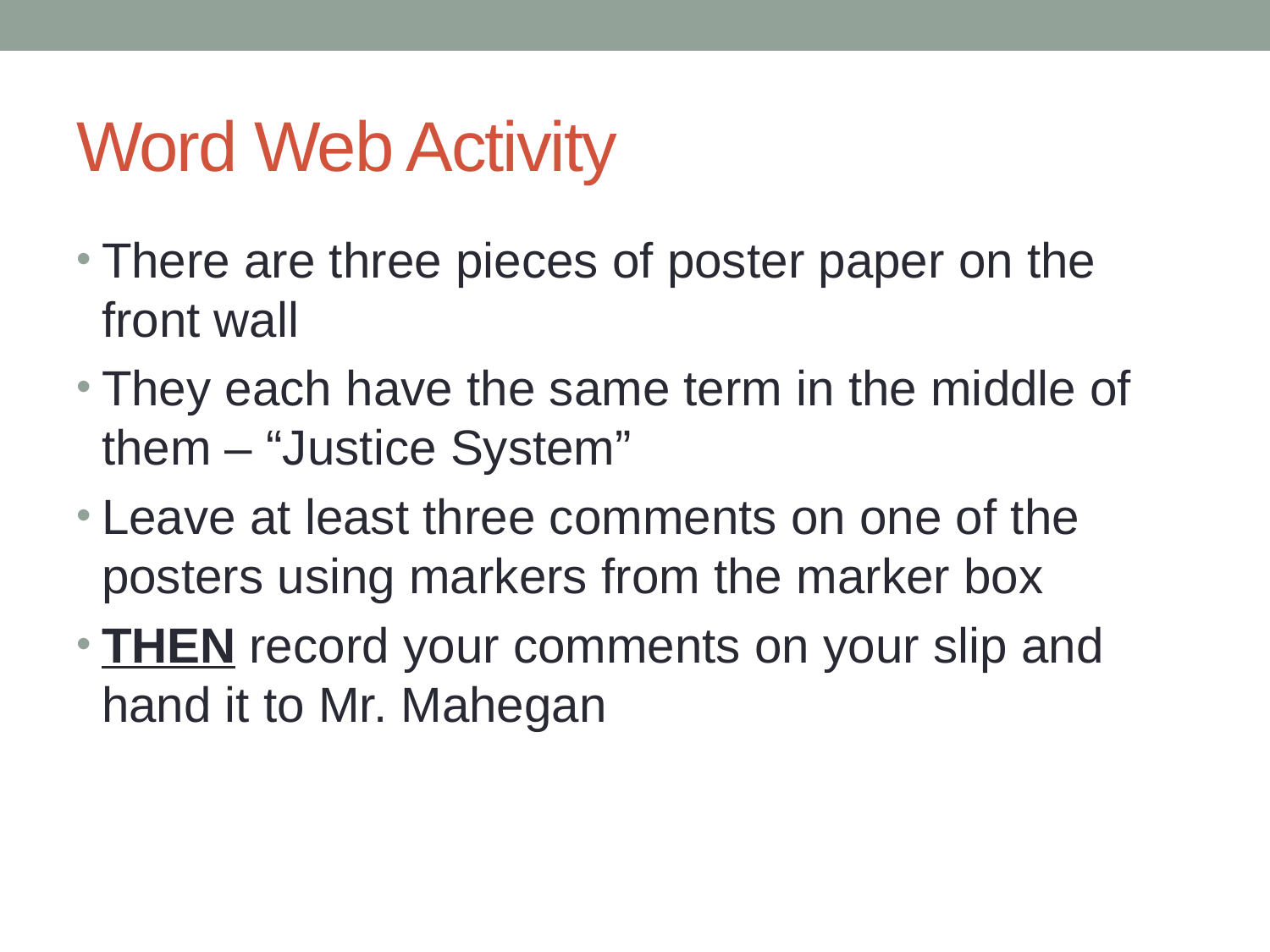

# Word Web Activity
There are three pieces of poster paper on the front wall
They each have the same term in the middle of them – “Justice System”
Leave at least three comments on one of the posters using markers from the marker box
THEN record your comments on your slip and hand it to Mr. Mahegan